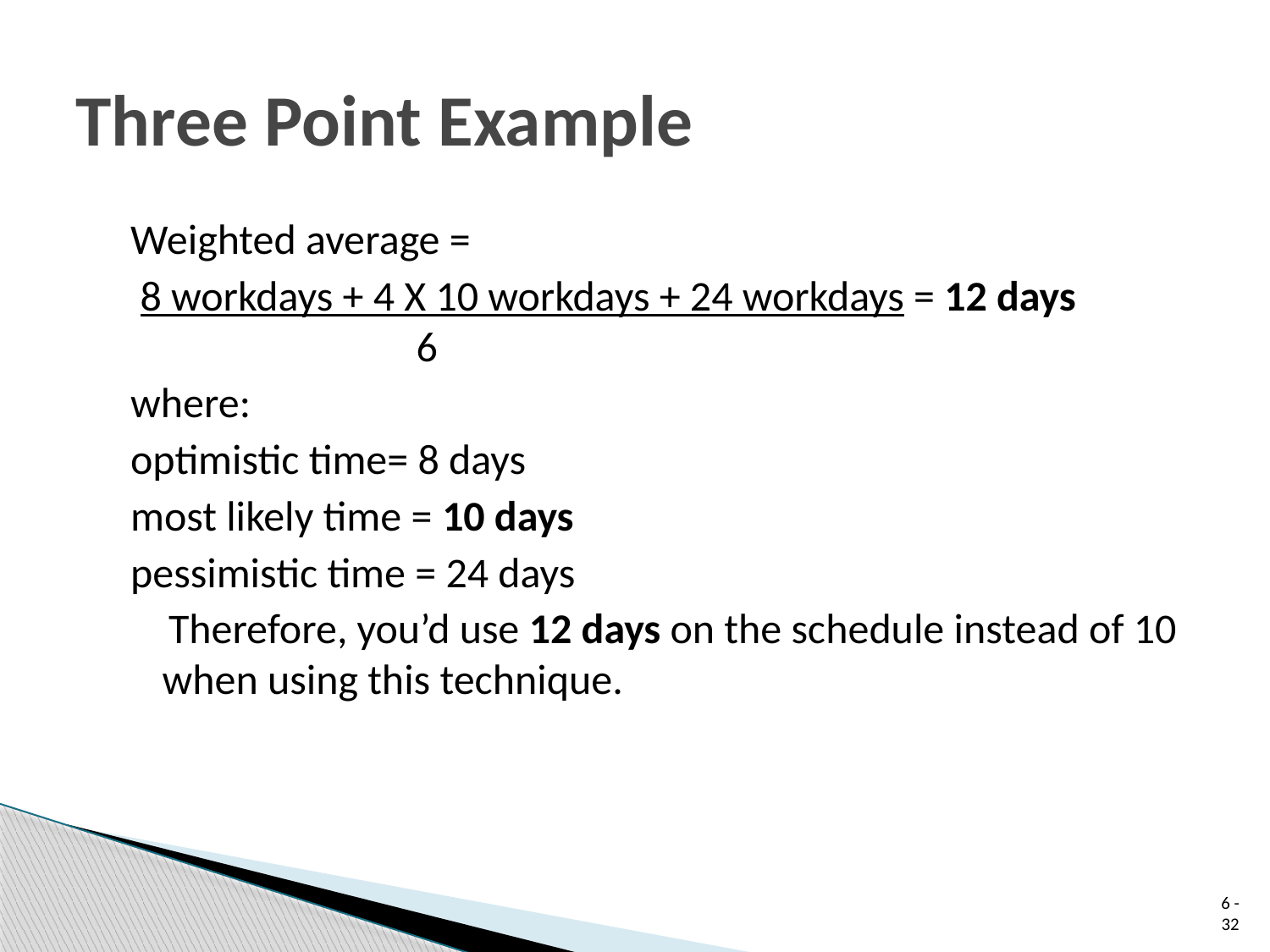

# Three Point Example
Weighted average =
 8 workdays + 4 X 10 workdays + 24 workdays = 12 days			6
where:
optimistic time= 8 days
most likely time = 10 days
pessimistic time = 24 days
    Therefore, you’d use 12 days on the schedule instead of 10 when using this technique.
 6 - 32